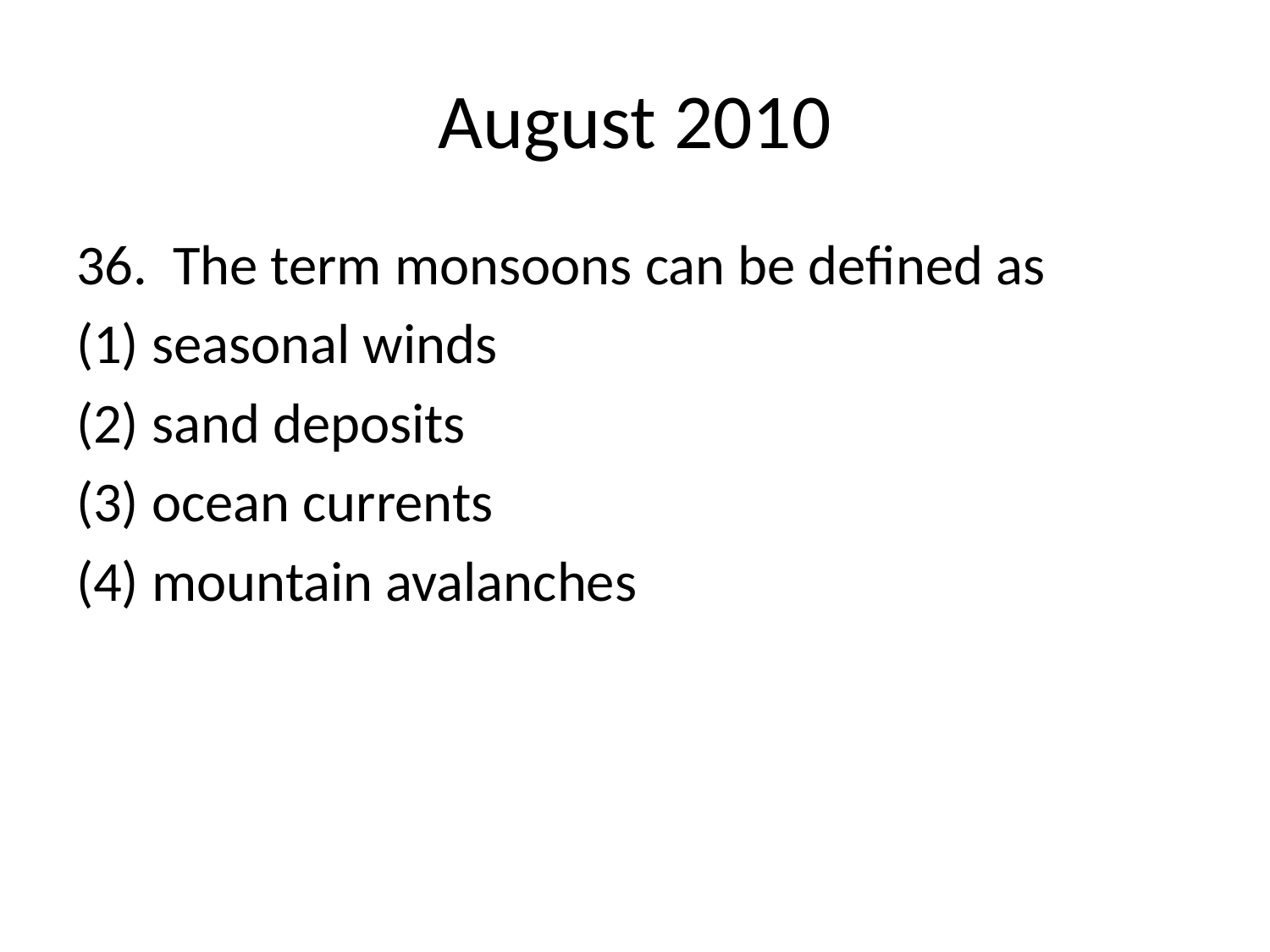

# August 2010
36.  The term monsoons can be defined as
(1) seasonal winds
(2) sand deposits
(3) ocean currents
(4) mountain avalanches